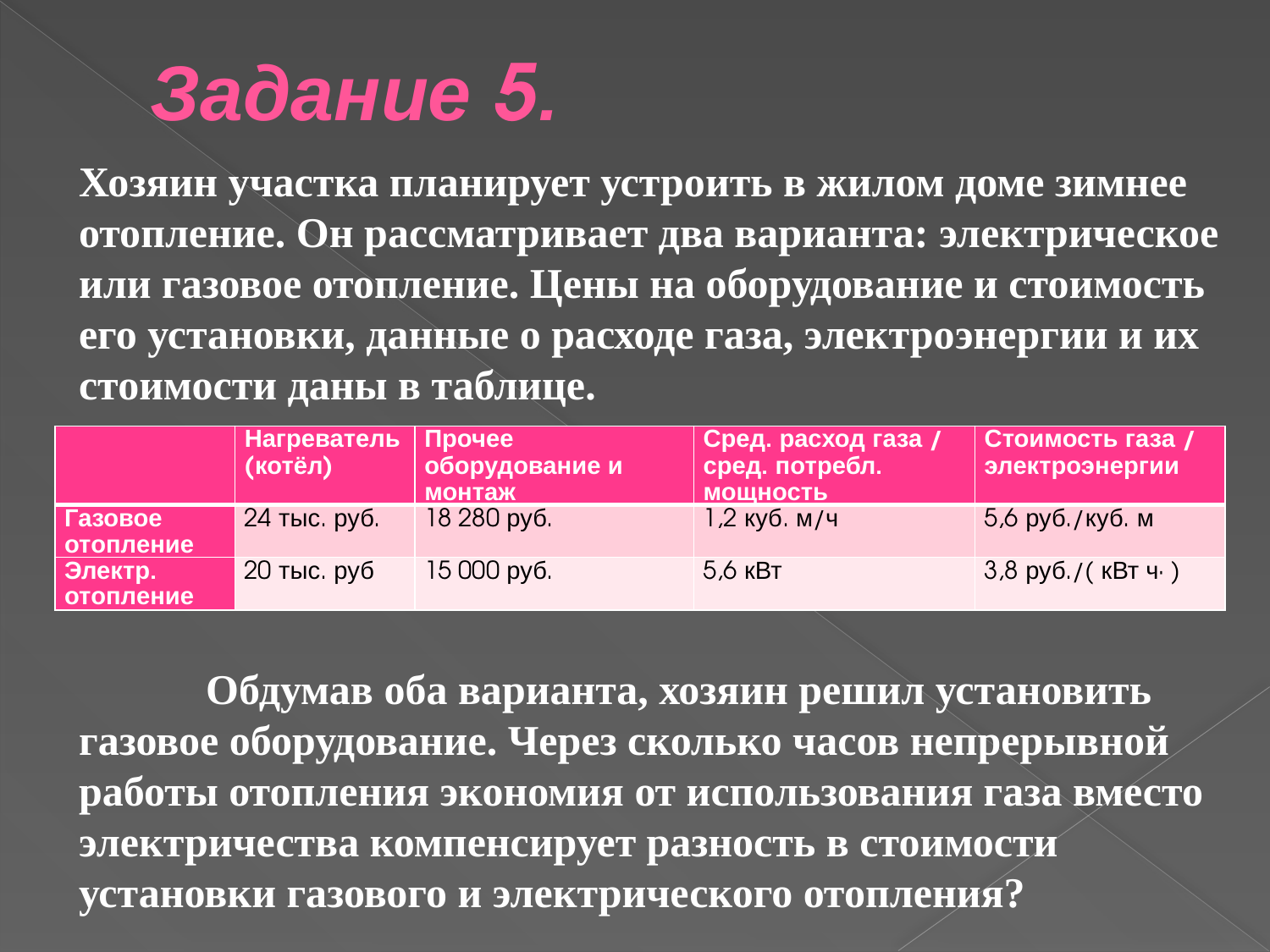

# Задание 5.
Хозяин участка планирует устроить в жилом доме зимнее отопление. Он рассматривает два варианта: электрическое или газовое отопление. Цены на оборудование и стоимость его установки, данные о расходе газа, электроэнергии и их стоимости даны в таблице.

	Обдумав оба варианта, хозяин решил установить газовое оборудование. Через сколько часов непрерывной работы отопления экономия от использования газа вместо электричества компенсирует разность в стоимости установки газового и электрического отопления?
|  | Нагреватель (котёл) | Прочее оборудование и монтаж | Сред. расход газа / сред. потребл. мощность | Стоимость газа / электроэнергии |
| --- | --- | --- | --- | --- |
| Газовое отопление | 24 тыс. руб. | 18 280 руб. | 1,2 куб. м/ч | 5,6 руб./куб. м |
| Электр. отопление | 20 тыс. руб | 15 000 руб. | 5,6 кВт | 3,8 руб./( кВт ч⋅ ) |